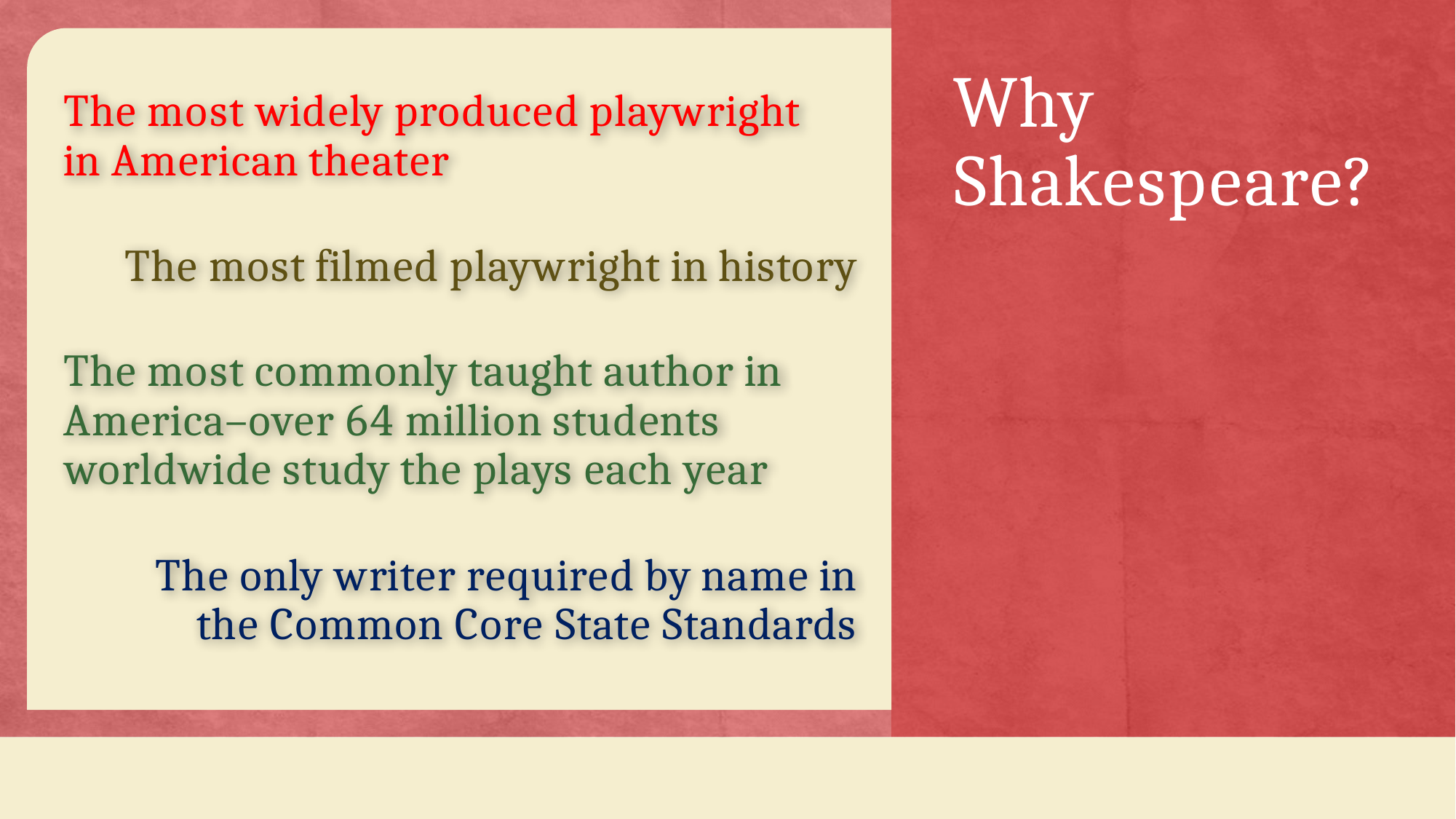

# Why Shakespeare?
The most widely produced playwright in American theater
The most filmed playwright in history
The most commonly taught author in America–over 64 million students worldwide study the plays each year
The only writer required by name in the Common Core State Standards